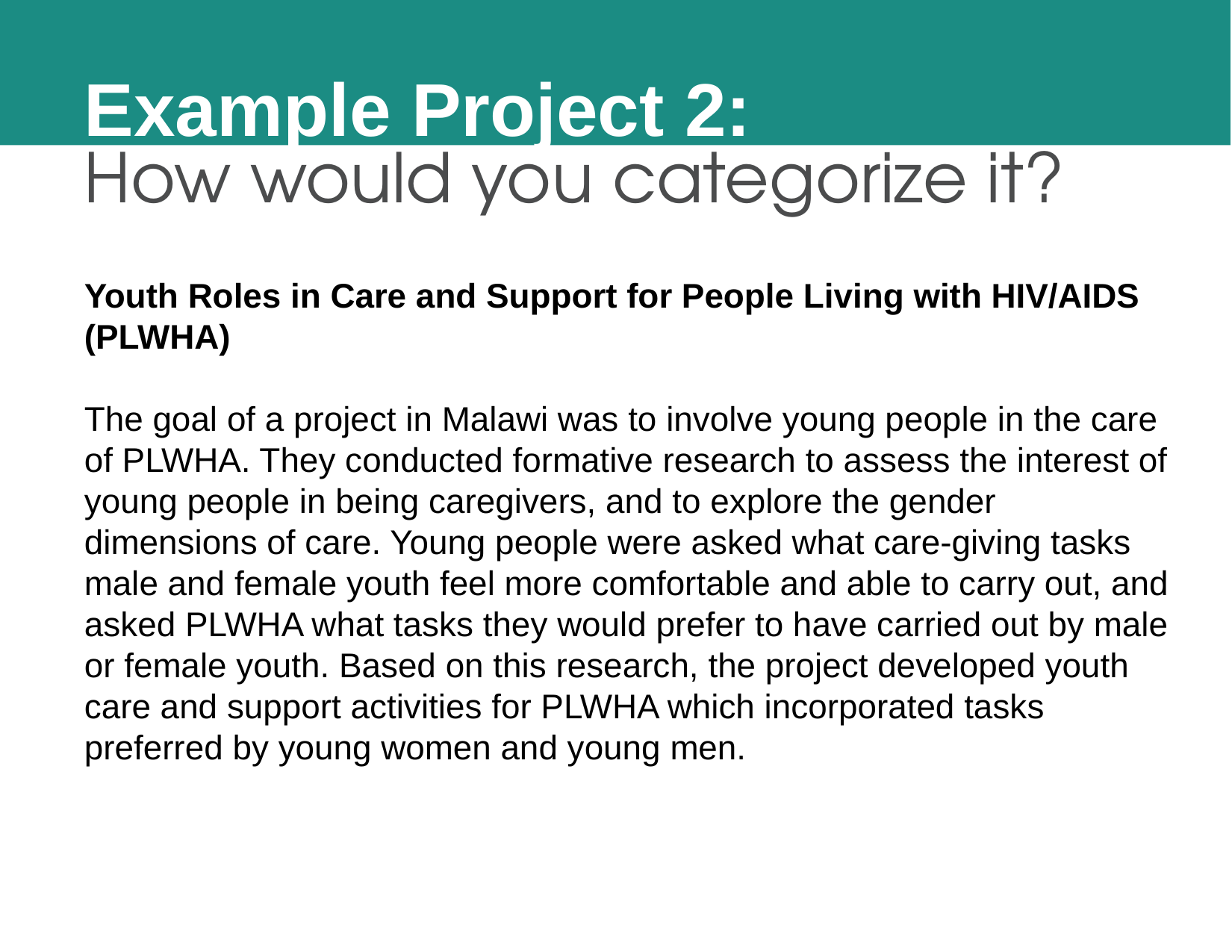

# Example Project 2:
How would you categorize it?
Youth Roles in Care and Support for People Living with HIV/AIDS (PLWHA)

The goal of a project in Malawi was to involve young people in the care of PLWHA. They conducted formative research to assess the interest of young people in being caregivers, and to explore the gender dimensions of care. Young people were asked what care-giving tasks male and female youth feel more comfortable and able to carry out, and asked PLWHA what tasks they would prefer to have carried out by male or female youth. Based on this research, the project developed youth care and support activities for PLWHA which incorporated tasks preferred by young women and young men.